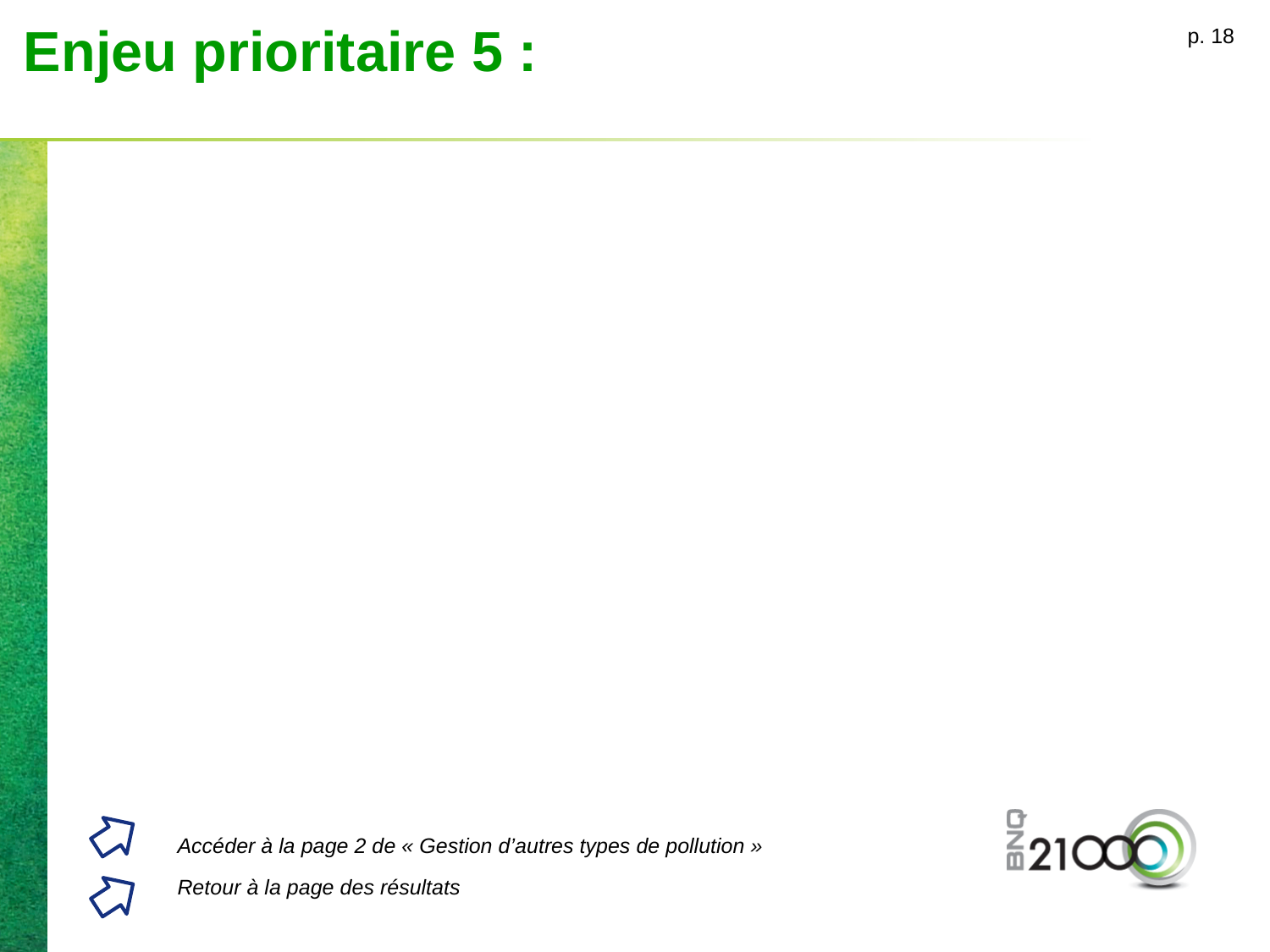

# Enjeu prioritaire 5 :
p. 18

Accéder à la page 2 de « Gestion d’autres types de pollution »
Retour à la page des résultats